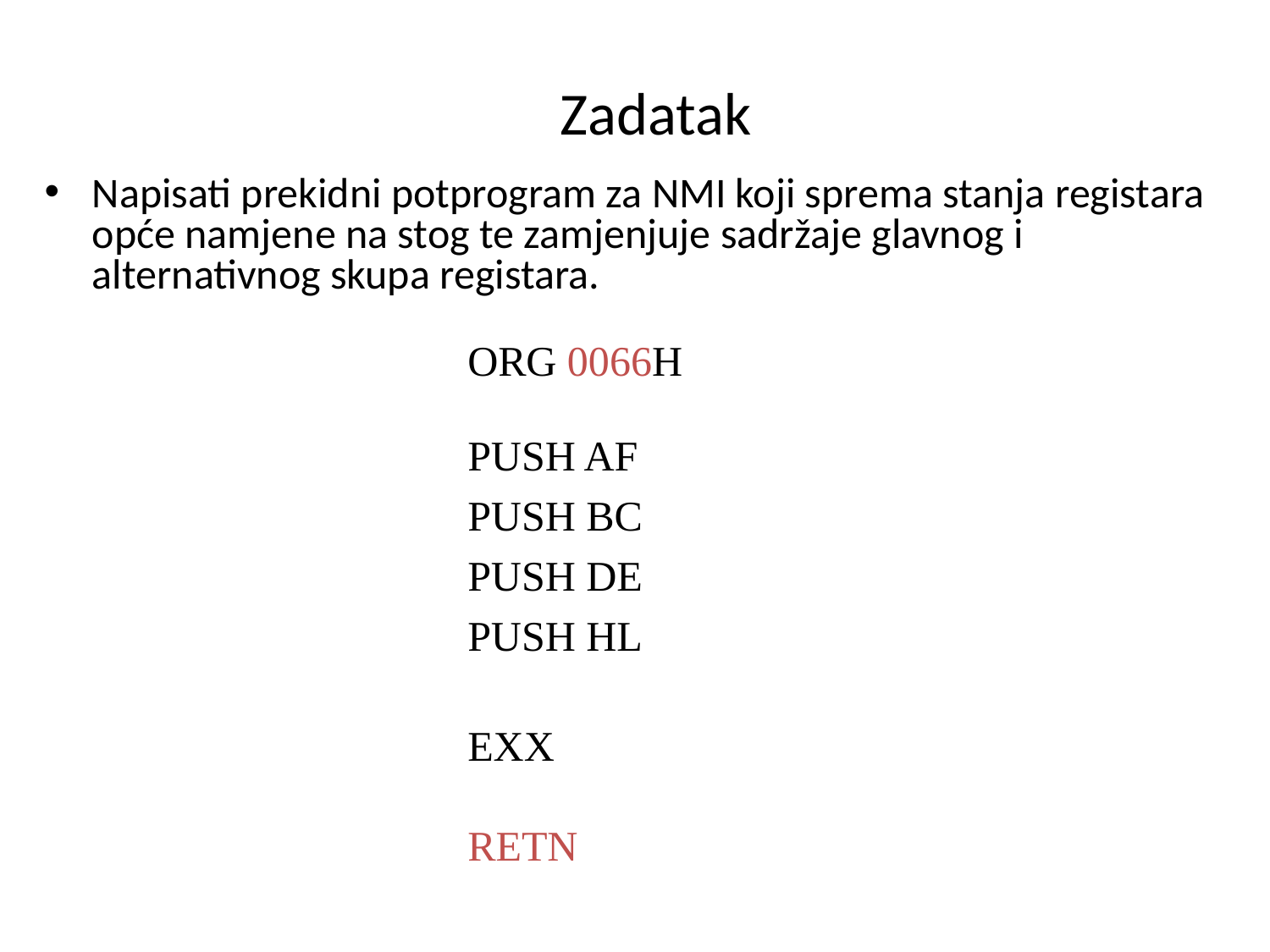

# Zadatak
Napisati prekidni potprogram za NMI koji sprema stanja registara opće namjene na stog te zamjenjuje sadržaje glavnog i alternativnog skupa registara.
ORG 0066H
PUSH AF
PUSH BC
PUSH DE
PUSH HL
EXX
RETN